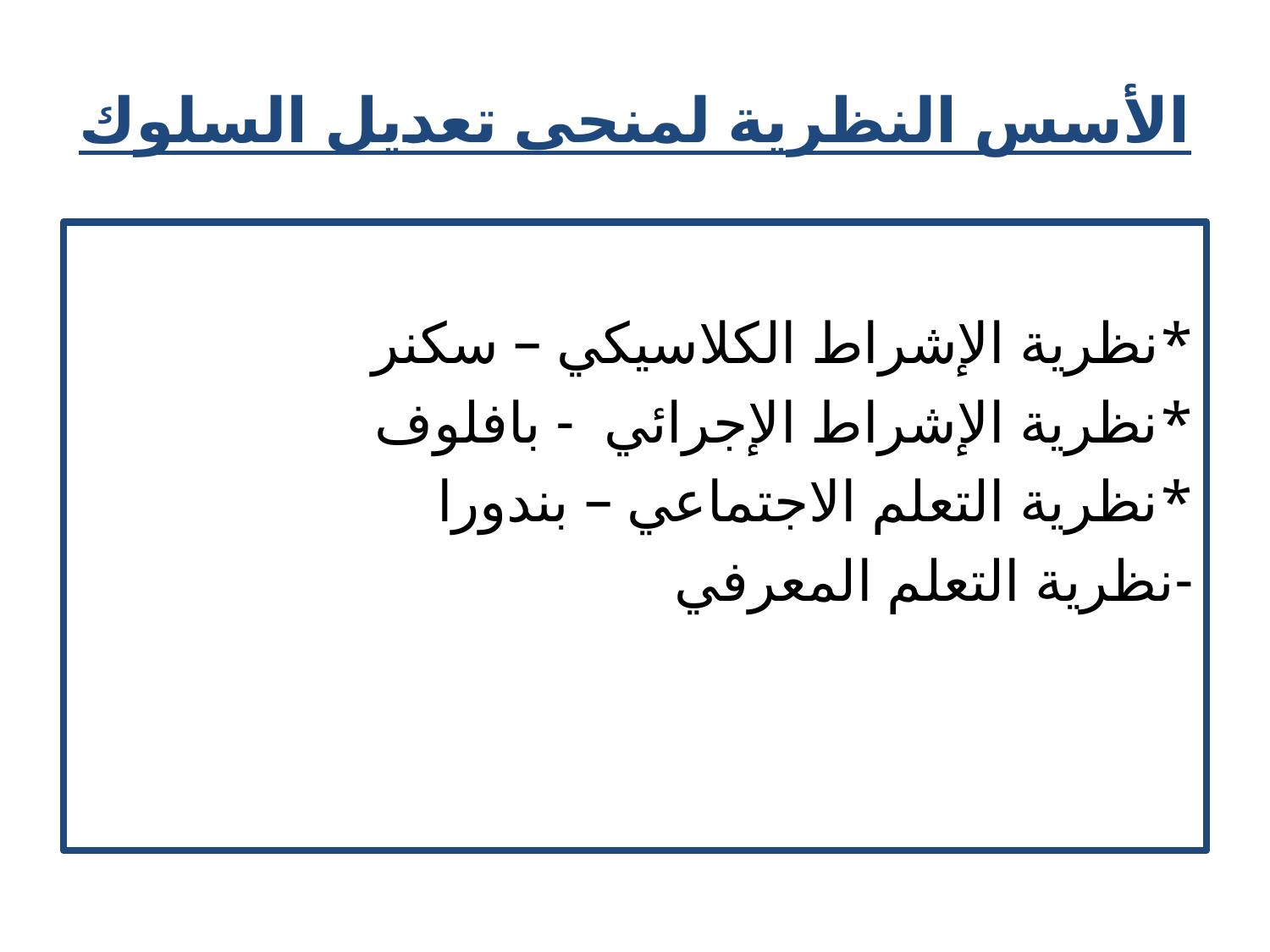

# الأسس النظرية لمنحى تعديل السلوك

*نظرية الإشراط الكلاسيكي – سكنر
*نظرية الإشراط الإجرائي  - بافلوف
*نظرية التعلم الاجتماعي – بندورا
-نظرية التعلم المعرفي